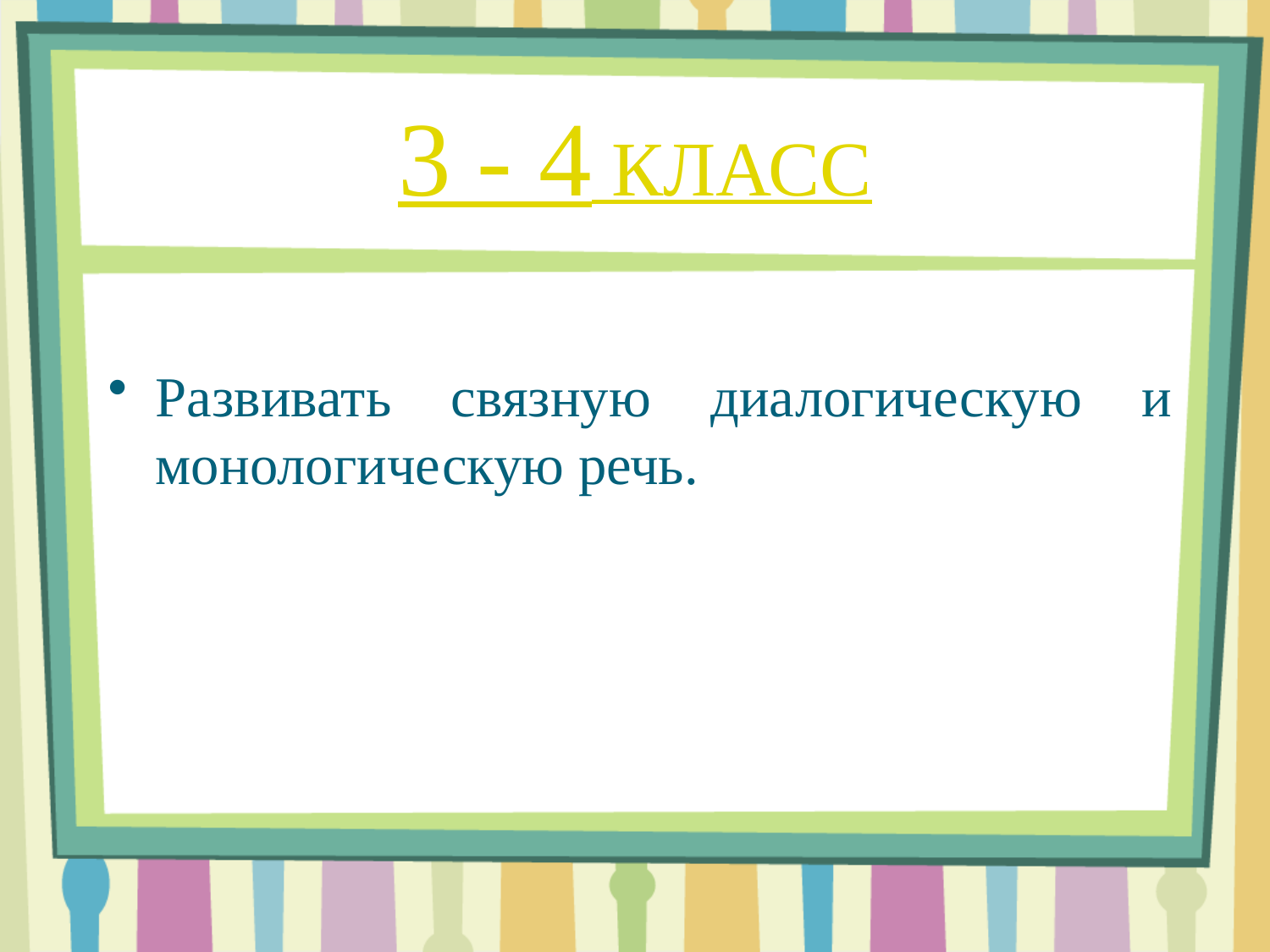

# 3 - 4 КЛАСС

Развивать связную диалогическую и монологическую речь.